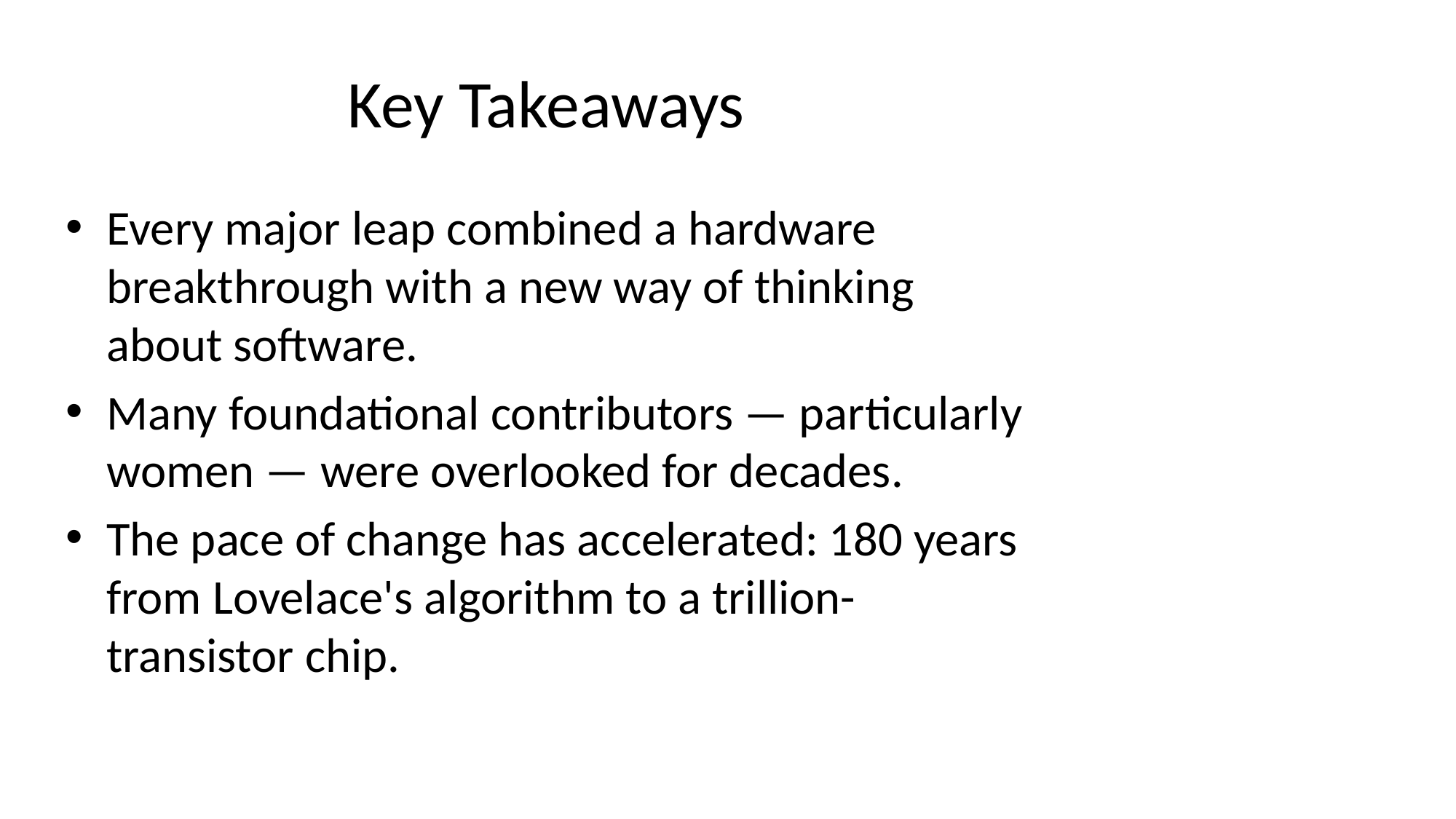

# Key Takeaways
Every major leap combined a hardware breakthrough with a new way of thinking about software.
Many foundational contributors — particularly women — were overlooked for decades.
The pace of change has accelerated: 180 years from Lovelace's algorithm to a trillion-transistor chip.